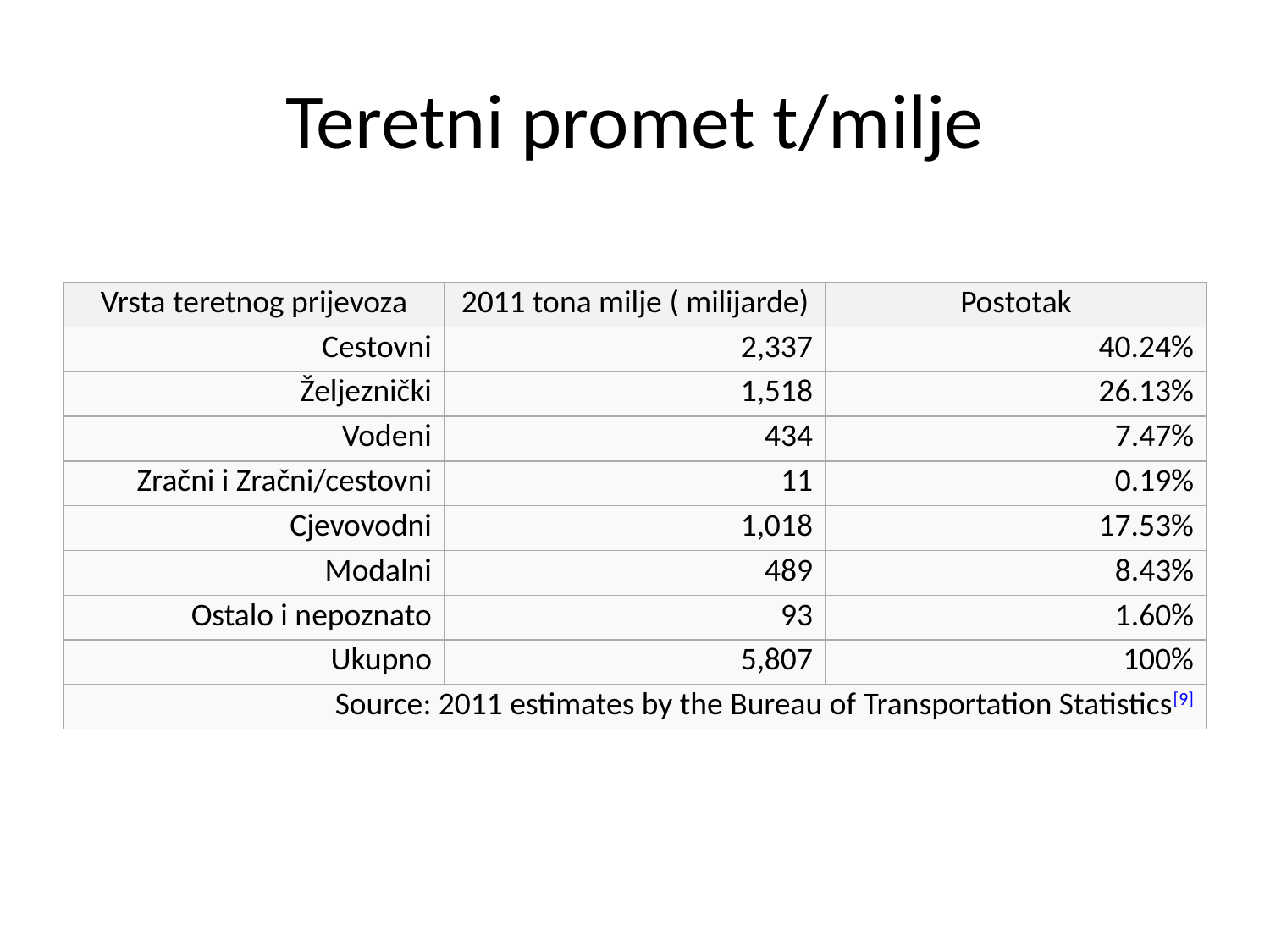

# Teretni promet t/milje
| Vrsta teretnog prijevoza | 2011 tona milje ( milijarde) | Postotak |
| --- | --- | --- |
| Cestovni | 2,337 | 40.24% |
| Željeznički | 1,518 | 26.13% |
| Vodeni | 434 | 7.47% |
| Zračni i Zračni/cestovni | 11 | 0.19% |
| Cjevovodni | 1,018 | 17.53% |
| Modalni | 489 | 8.43% |
| Ostalo i nepoznato | 93 | 1.60% |
| Ukupno | 5,807 | 100% |
| Source: 2011 estimates by the Bureau of Transportation Statistics[9] |  |  |